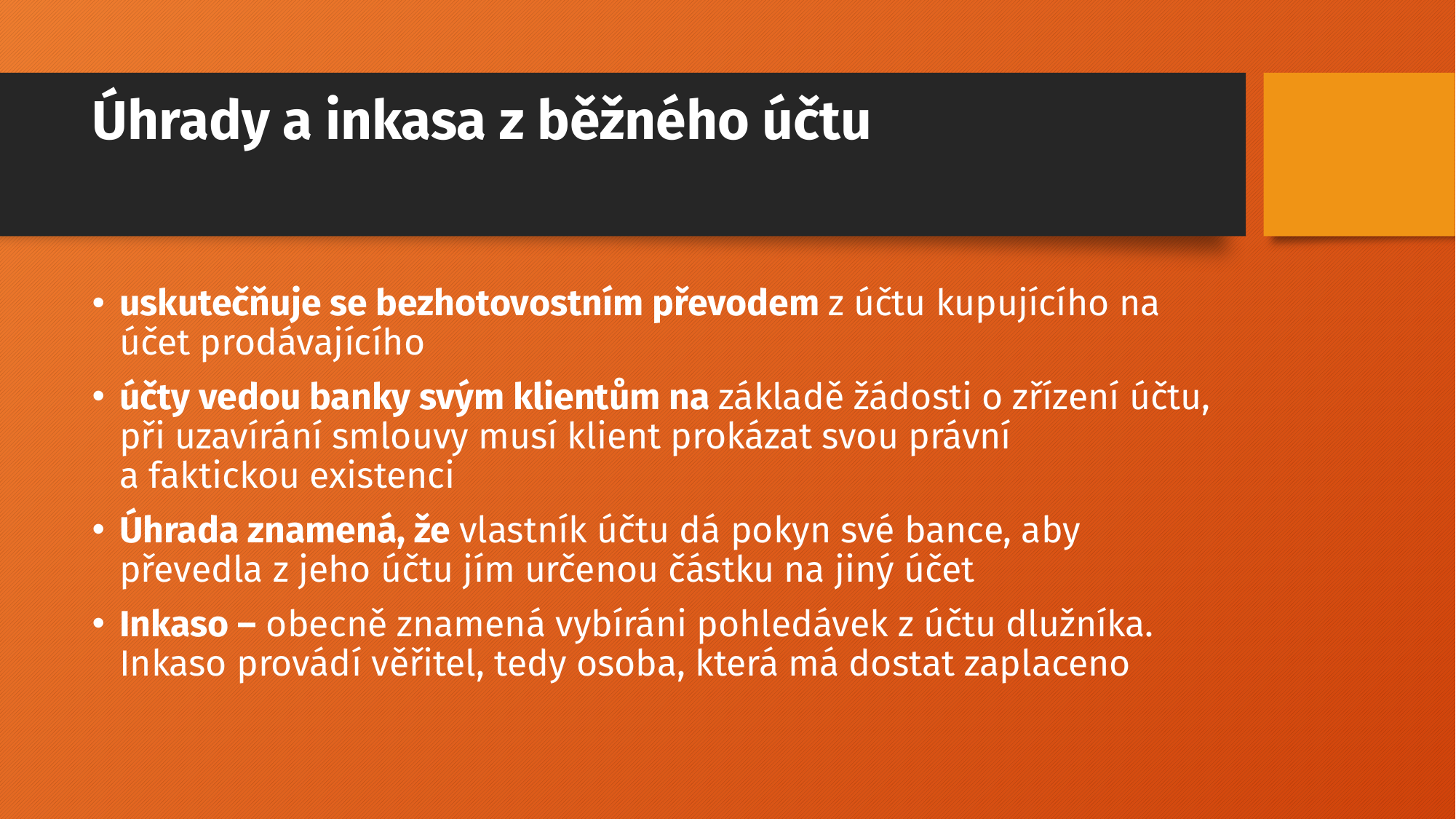

# Úhrady a inkasa z běžného účtu
uskutečňuje se bezhotovostním převodem z účtu kupujícího na účet prodávajícího
účty vedou banky svým klientům na základě žádosti o zřízení účtu, při uzavírání smlouvy musí klient prokázat svou právní
a faktickou existenci
Úhrada znamená, že vlastník účtu dá pokyn své bance, aby převedla z jeho účtu jím určenou částku na jiný účet
Inkaso – obecně znamená vybíráni pohledávek z účtu dlužníka. Inkaso provádí věřitel, tedy osoba, která má dostat zaplaceno